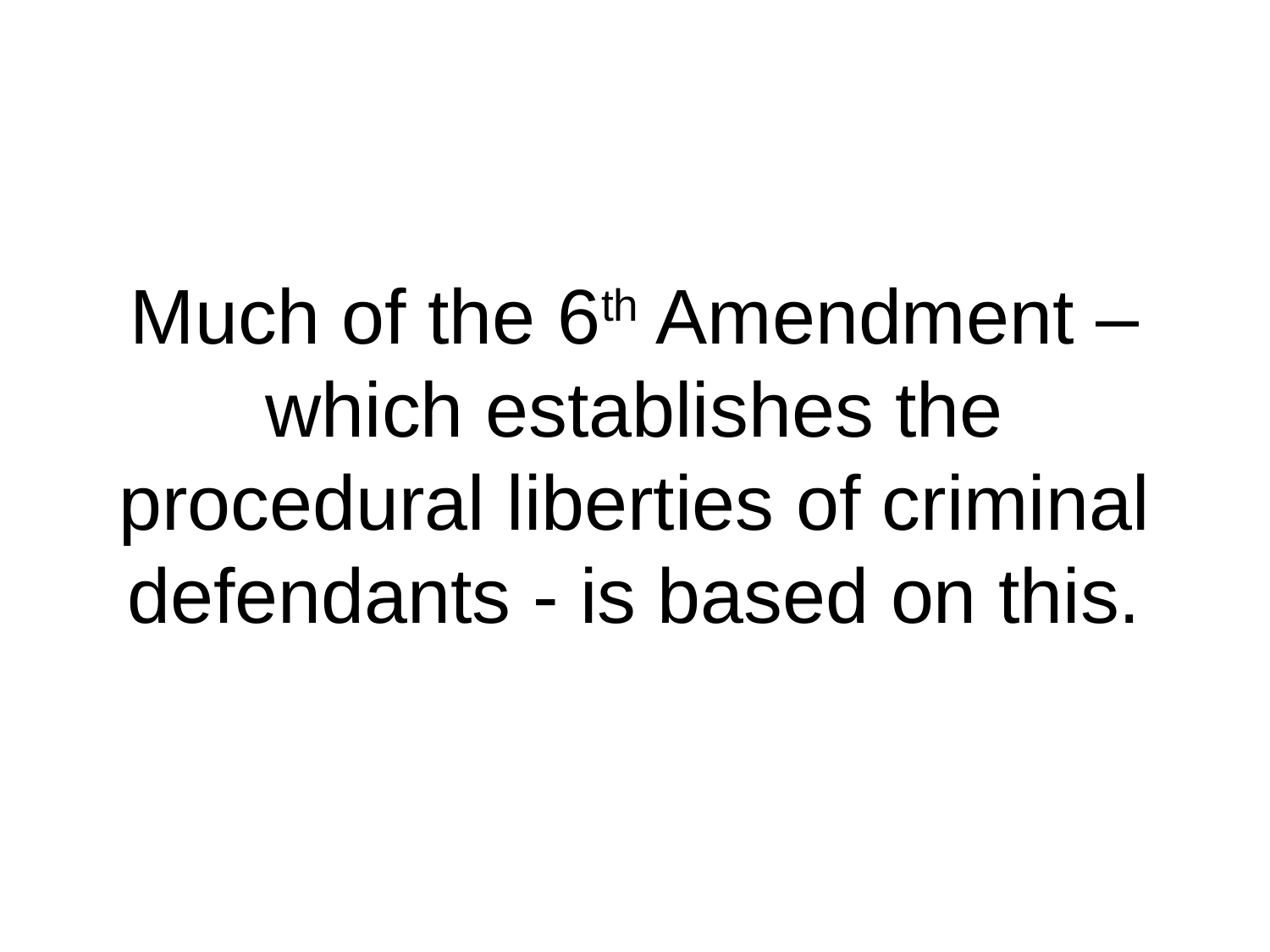

# Much of the 6th Amendment – which establishes the procedural liberties of criminal defendants - is based on this.